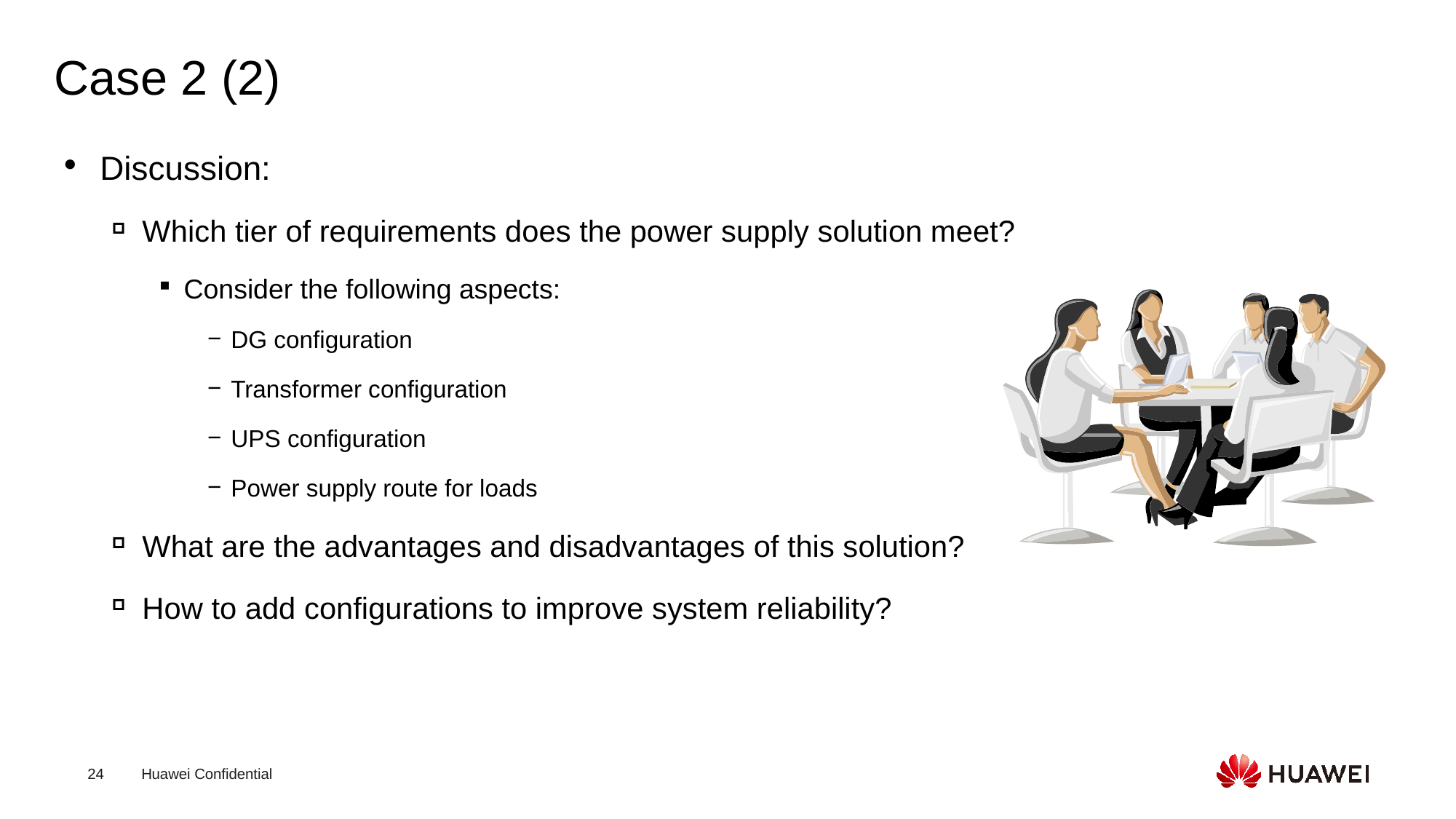

# Case 2 (2)
Discussion:
Which tier of requirements does the power supply solution meet?
Consider the following aspects:
DG configuration
Transformer configuration
UPS configuration
Power supply route for loads
What are the advantages and disadvantages of this solution?
How to add configurations to improve system reliability?